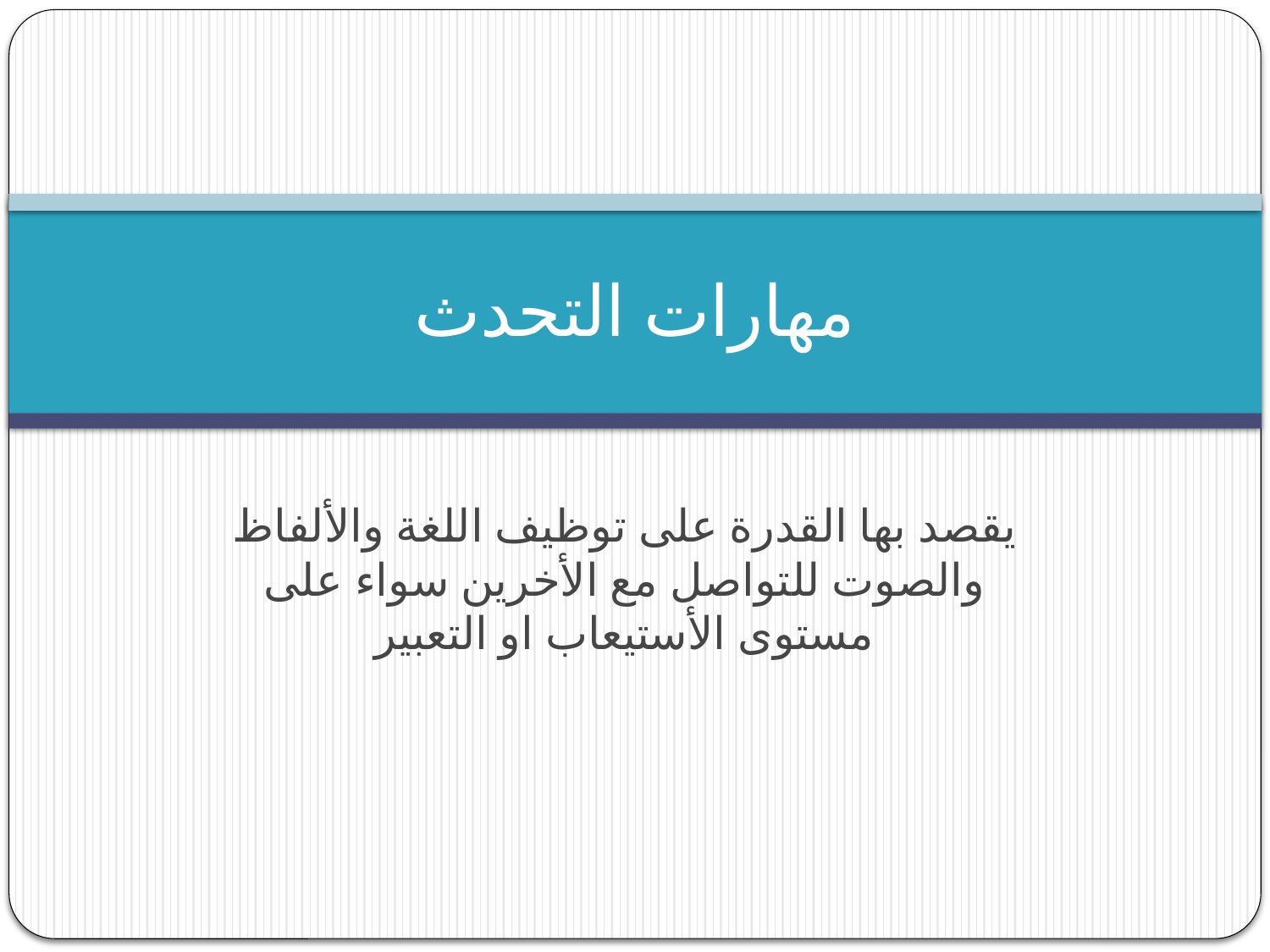

# مهارات التحدث

يقصد بها القدرة على توظيف اللغة والألفاظ والصوت للتواصل مع الأخرين سواء على مستوى الأستيعاب او التعبير